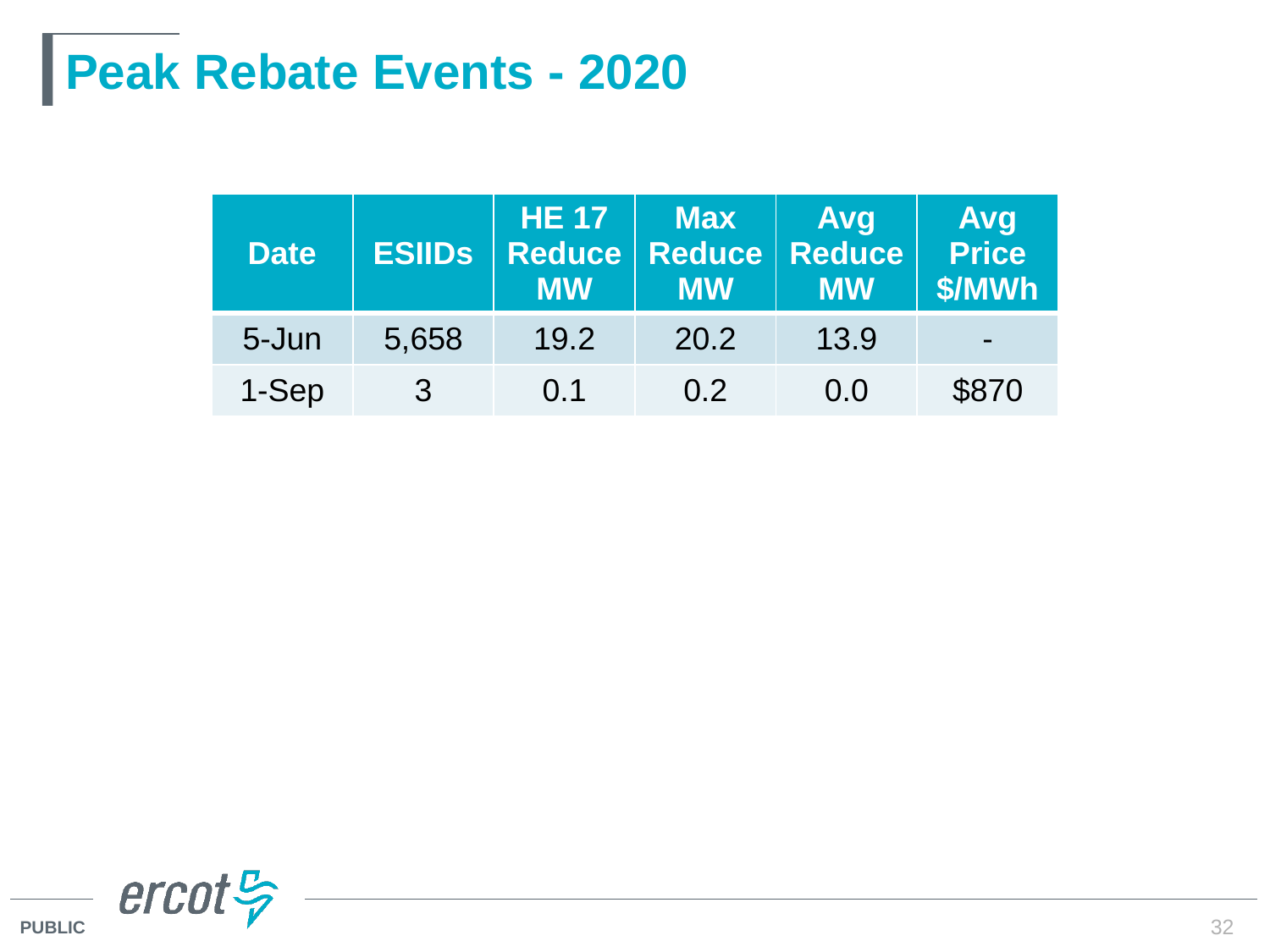

# Peak Rebate Events - 2020
| Date | ESIIDs | HE 17 Reduce MW | Max Reduce MW | Avg Reduce MW | Avg Price $/MWh |
| --- | --- | --- | --- | --- | --- |
| 5-Jun | 5,658 | 19.2 | 20.2 | 13.9 | - |
| 1-Sep | 3 | 0.1 | 0.2 | 0.0 | $870 |
32